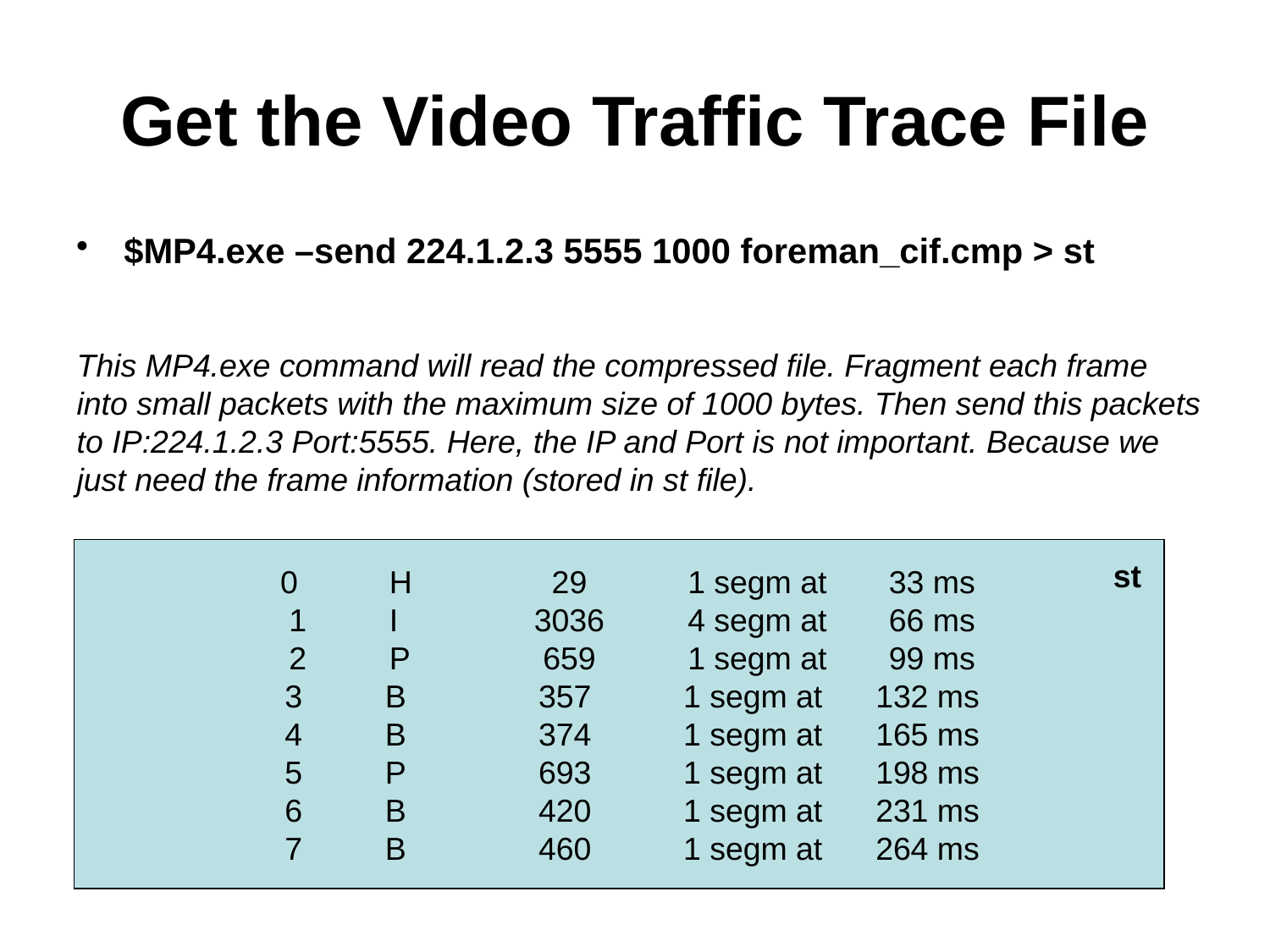

# Get the Video Traffic Trace File
$MP4.exe –send 224.1.2.3 5555 1000 foreman_cif.cmp > st
This MP4.exe command will read the compressed file. Fragment each frame
into small packets with the maximum size of 1000 bytes. Then send this packets
to IP:224.1.2.3 Port:5555. Here, the IP and Port is not important. Because we
just need the frame information (stored in st file).
  0	H	    29	     1 segm at       33 ms
   1	I	  3036	     4 segm at       66 ms
   2	P	   659	     1 segm at       99 ms
   3	B	   357	     1 segm at      132 ms
   4	B	   374	     1 segm at      165 ms
   5	P	   693	     1 segm at      198 ms
   6	B	   420	     1 segm at      231 ms
   7	B	   460	     1 segm at      264 ms
st